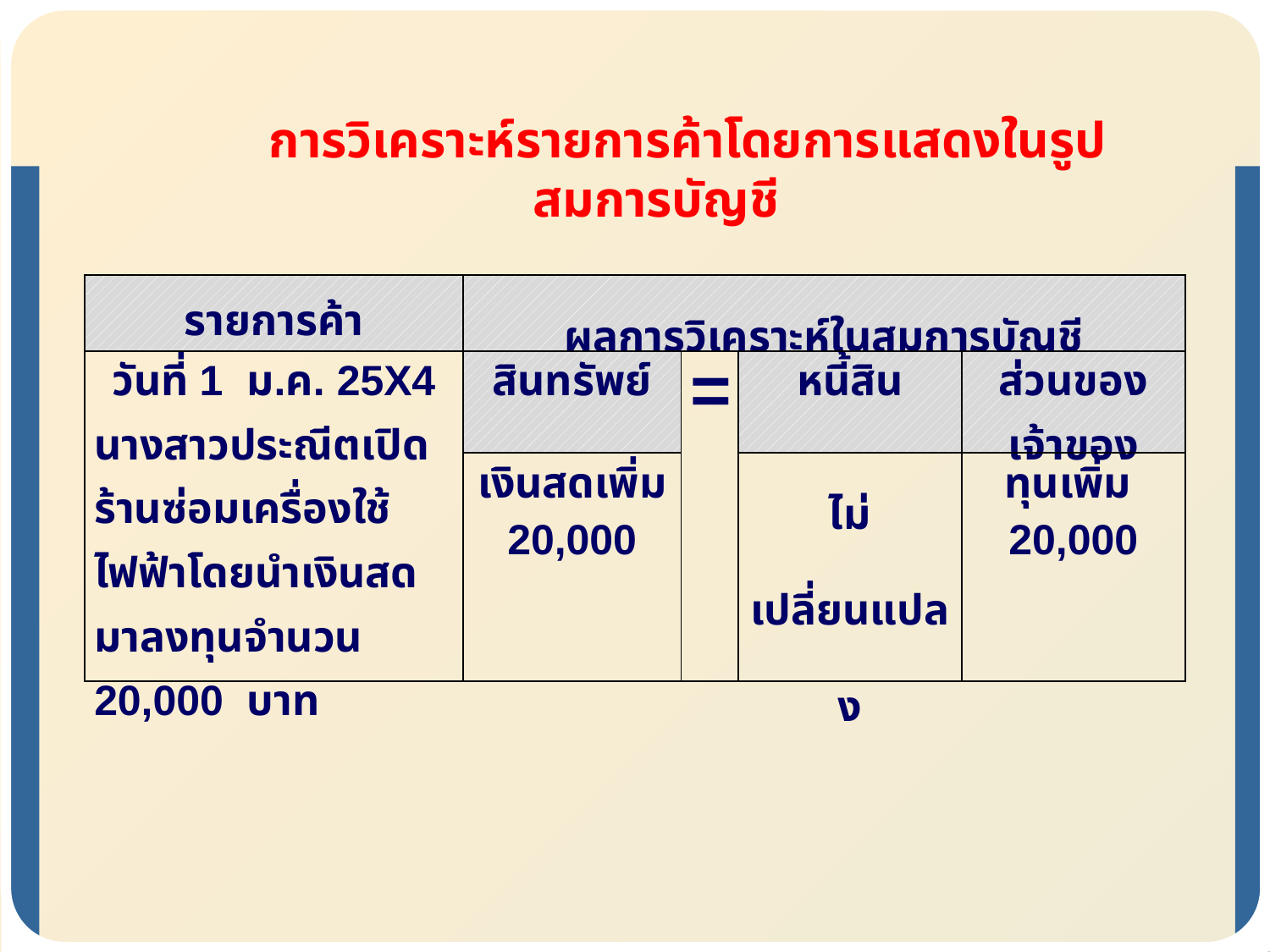

การวิเคราะห์รายการค้าโดยการแสดงในรูปสมการบัญชี
| รายการค้า | ผลการวิเคราะห์ในสมการบัญชี |  |  |  |
| --- | --- | --- | --- | --- |
| วันที่ 1 ม.ค. 25X4 นางสาวประณีตเปิดร้านซ่อมเครื่องใช้ไฟฟ้าโดยนำเงินสดมาลงทุนจำนวน 20,000 บาท | สินทรัพย์ | = | หนี้สิน | ส่วนของเจ้าของ |
|  | เงินสดเพิ่ม 20,000 |  | ไม่เปลี่ยนแปลง | ทุนเพิ่ม 20,000 |